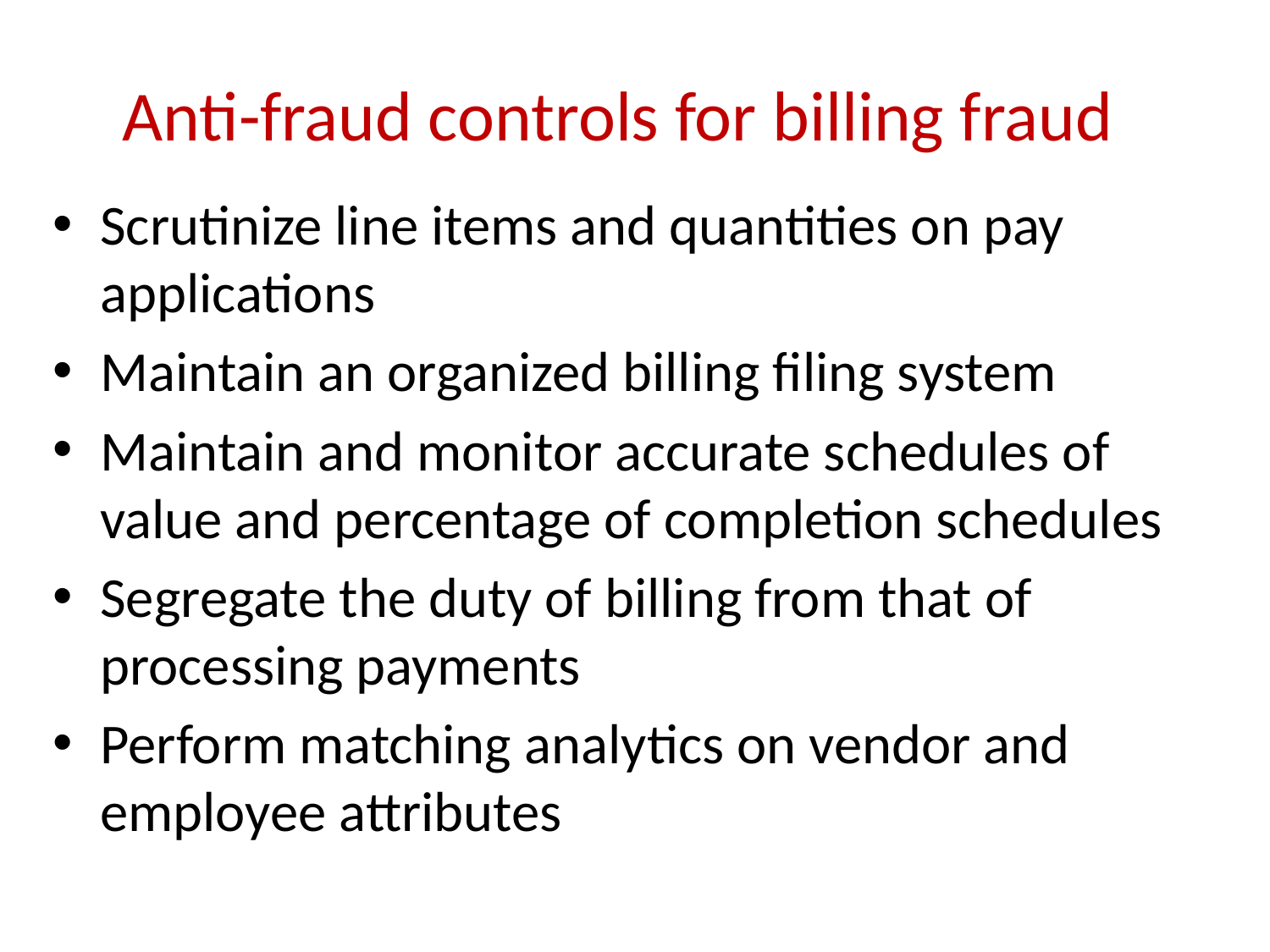

# Anti-fraud controls for billing fraud
Scrutinize line items and quantities on pay applications
Maintain an organized billing filing system
Maintain and monitor accurate schedules of value and percentage of completion schedules
Segregate the duty of billing from that of processing payments
Perform matching analytics on vendor and employee attributes